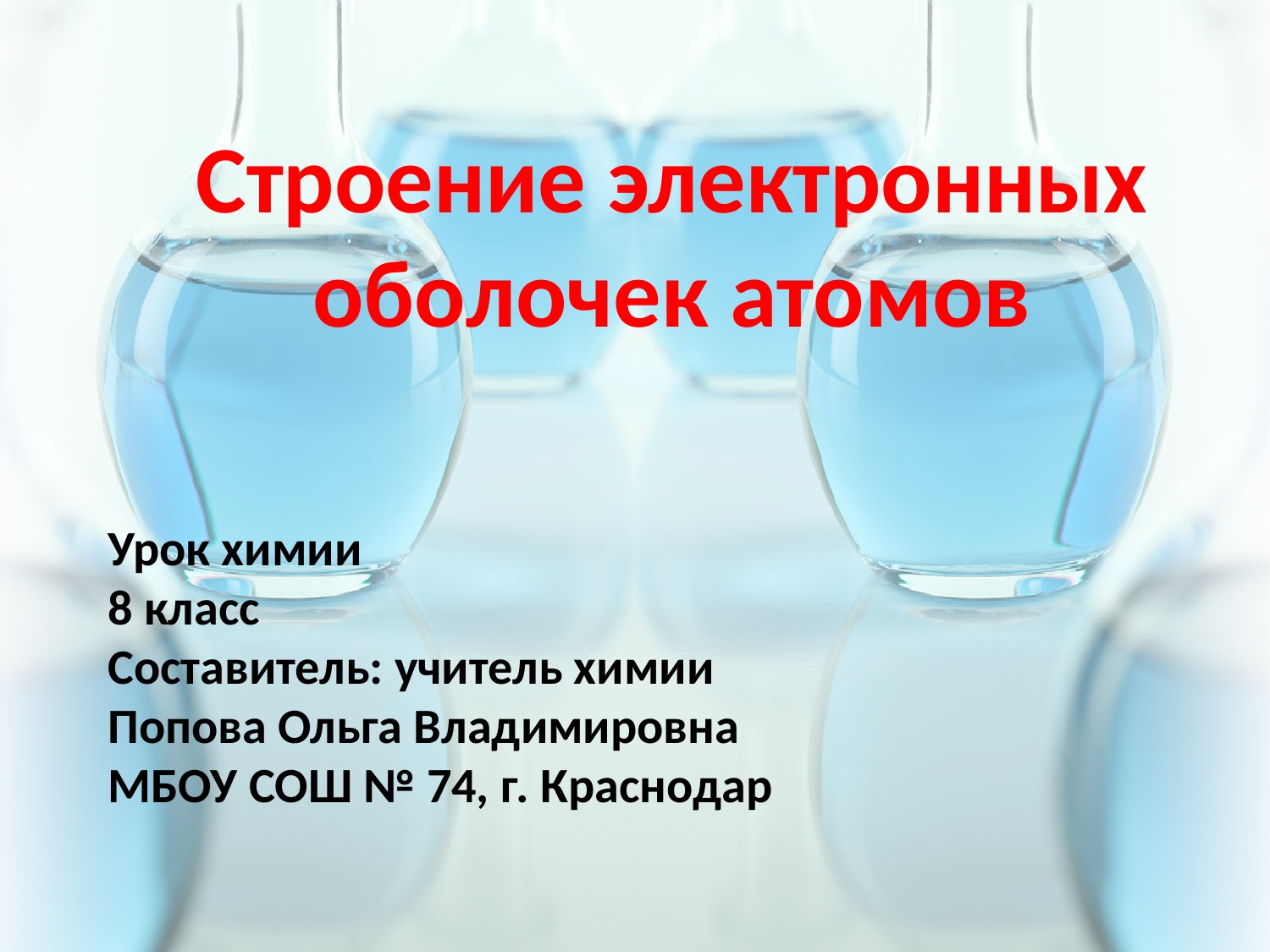

Строение электронных оболочек атомов

# Урок химии 8 класс Составитель: учитель химии Попова Ольга Владимировна МБОУ СОШ № 74, г. Краснодар